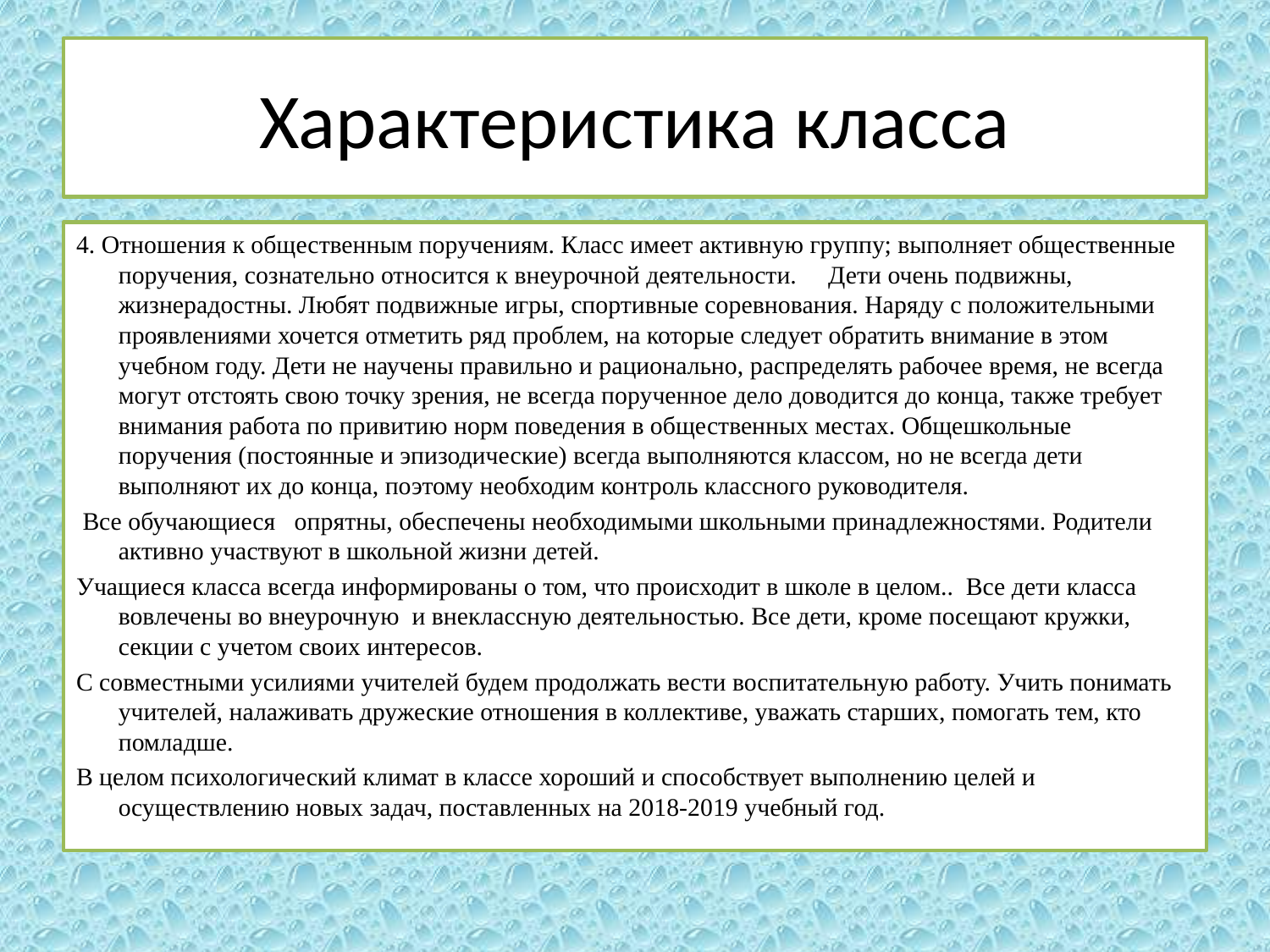

# Характеристика класса
4. Отношения к общественным поручениям. Класс имеет активную группу; выполняет общественные поручения, сознательно относится к внеурочной деятельности.     Дети очень подвижны, жизнерадостны. Любят подвижные игры, спортивные соревнования. Наряду с положительными проявлениями хочется отметить ряд проблем, на которые следует обратить внимание в этом учебном году. Дети не научены правильно и рационально, распределять рабочее время, не всегда могут отстоять свою точку зрения, не всегда порученное дело доводится до конца, также требует внимания работа по привитию норм поведения в общественных местах. Общешкольные поручения (постоянные и эпизодические) всегда выполняются классом, но не всегда дети выполняют их до конца, поэтому необходим контроль классного руководителя.
 Все обучающиеся   опрятны, обеспечены необходимыми школьными принадлежностями. Родители активно участвуют в школьной жизни детей.
Учащиеся класса всегда информированы о том, что происходит в школе в целом..  Все дети класса вовлечены во внеурочную  и внеклассную деятельностью. Все дети, кроме посещают кружки, секции с учетом своих интересов.
С совместными усилиями учителей будем продолжать вести воспитательную работу. Учить понимать учителей, налаживать дружеские отношения в коллективе, уважать старших, помогать тем, кто помладше.
В целом психологический климат в классе хороший и способствует выполнению целей и осуществлению новых задач, поставленных на 2018-2019 учебный год.